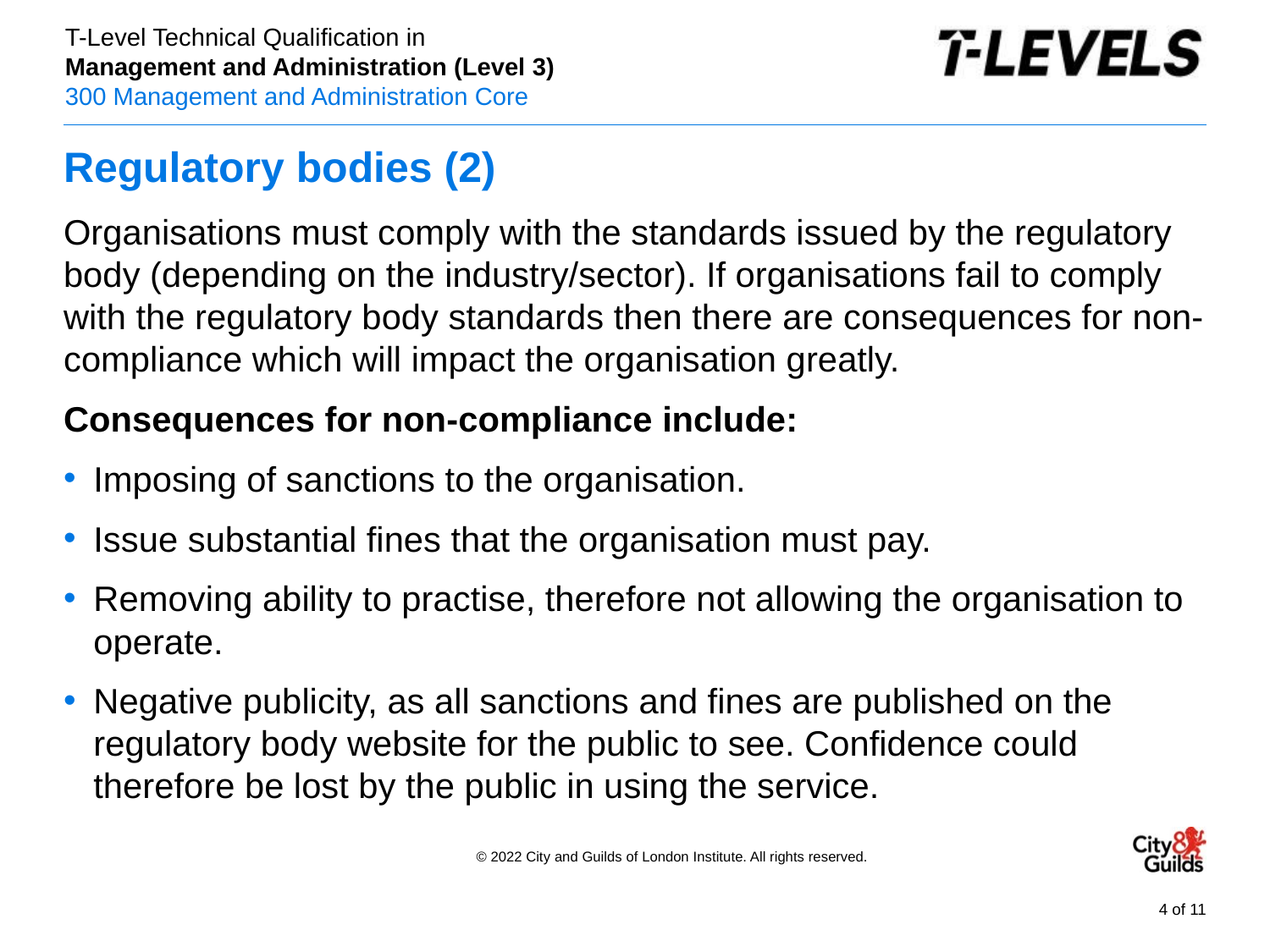

# Regulatory bodies (2)
Organisations must comply with the standards issued by the regulatory body (depending on the industry/sector). If organisations fail to comply with the regulatory body standards then there are consequences for non-compliance which will impact the organisation greatly.
Consequences for non-compliance include:
Imposing of sanctions to the organisation.
Issue substantial fines that the organisation must pay.
Removing ability to practise, therefore not allowing the organisation to operate.
Negative publicity, as all sanctions and fines are published on the regulatory body website for the public to see. Confidence could therefore be lost by the public in using the service.